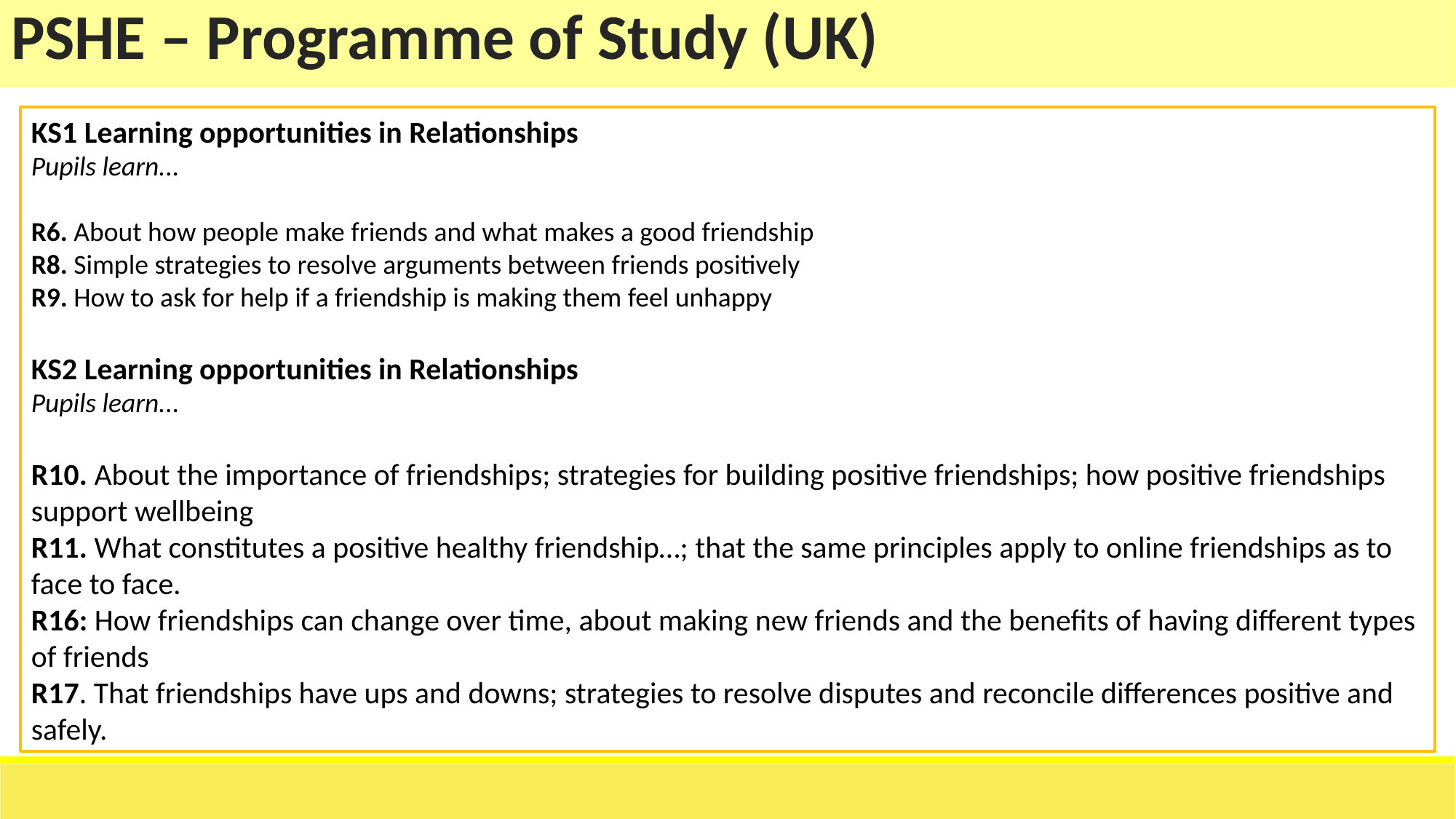

| PSHE – Programme of Study (UK) |
| --- |
KS1 Learning opportunities in Relationships
Pupils learn...

R6. About how people make friends and what makes a good friendship
R8. Simple strategies to resolve arguments between friends positively
R9. How to ask for help if a friendship is making them feel unhappy

KS2 Learning opportunities in Relationships
Pupils learn...

R10. About the importance of friendships; strategies for building positive friendships; how positive friendships support wellbeing
R11. What constitutes a positive healthy friendship…; that the same principles apply to online friendships as to face to face.
R16: How friendships can change over time, about making new friends and the benefits of having different types of friends
R17. That friendships have ups and downs; strategies to resolve disputes and reconcile differences positive and safely.